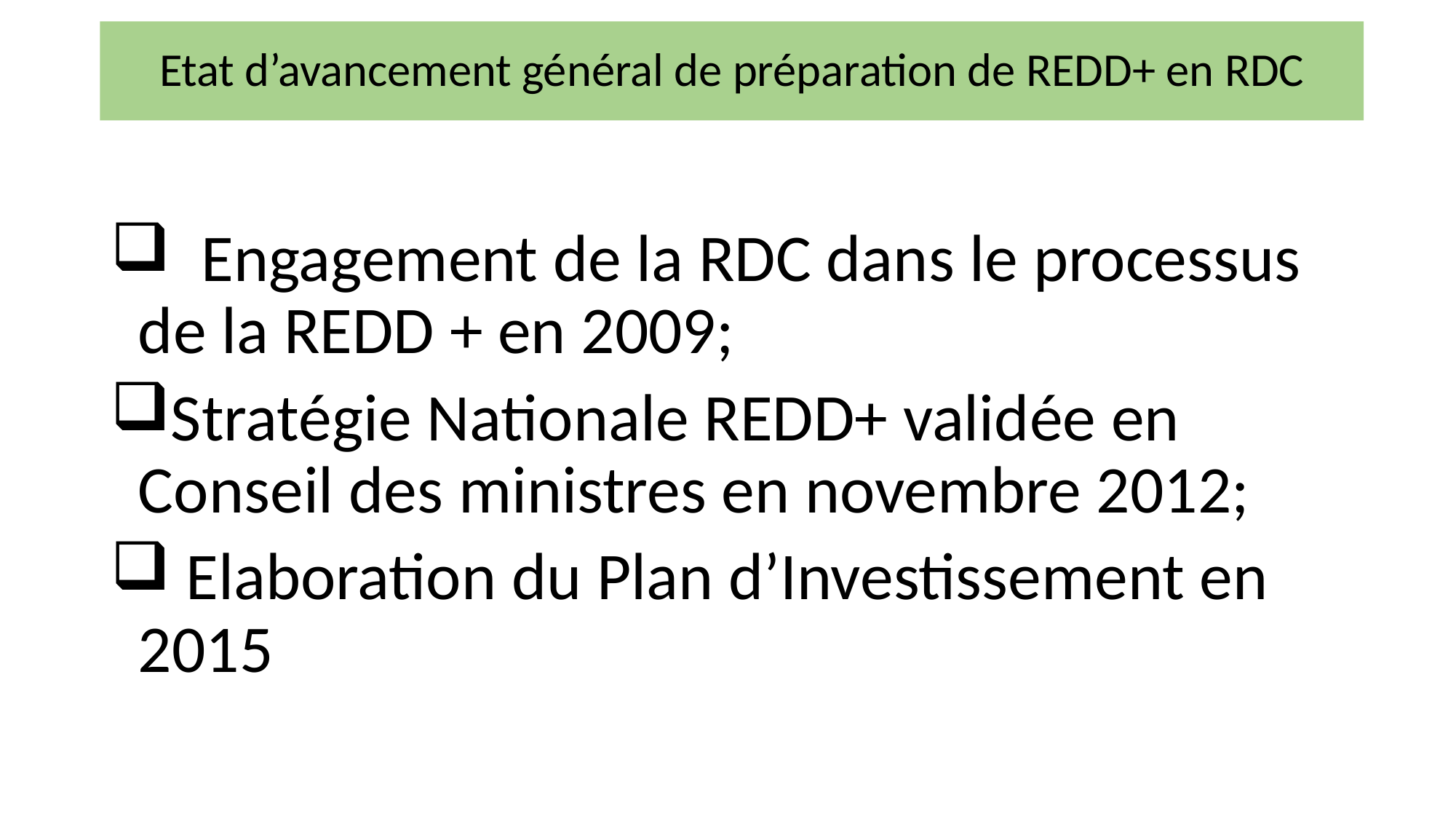

# Etat d’avancement général de préparation de REDD+ en RDC
  Engagement de la RDC dans le processus de la REDD + en 2009;
Stratégie Nationale REDD+ validée en Conseil des ministres en novembre 2012;
 Elaboration du Plan d’Investissement en 2015